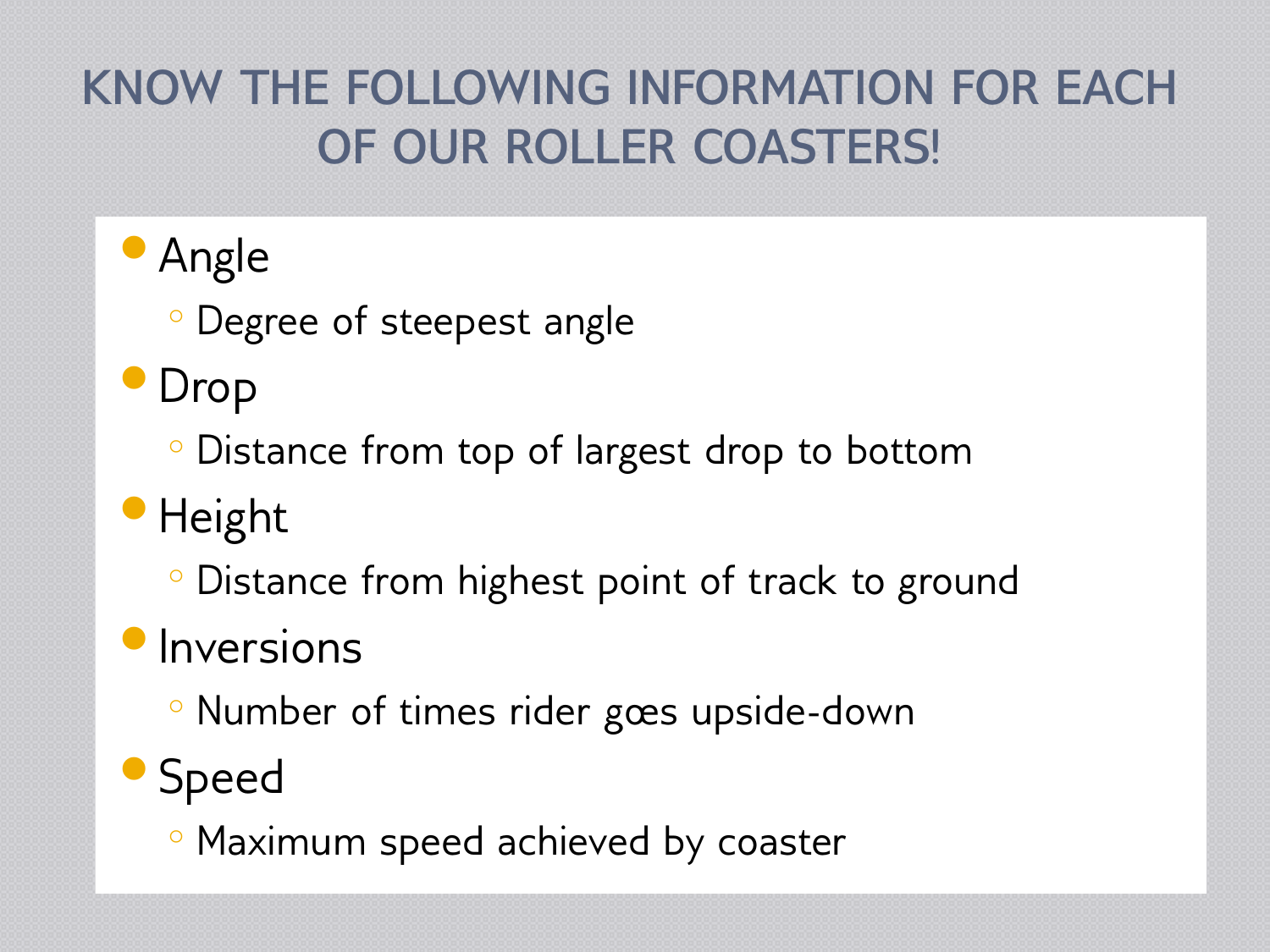

# Know the following information for each of our roller coasters!
Angle
Degree of steepest angle
Drop
Distance from top of largest drop to bottom
Height
Distance from highest point of track to ground
Inversions
Number of times rider goes upside-down
Speed
Maximum speed achieved by coaster